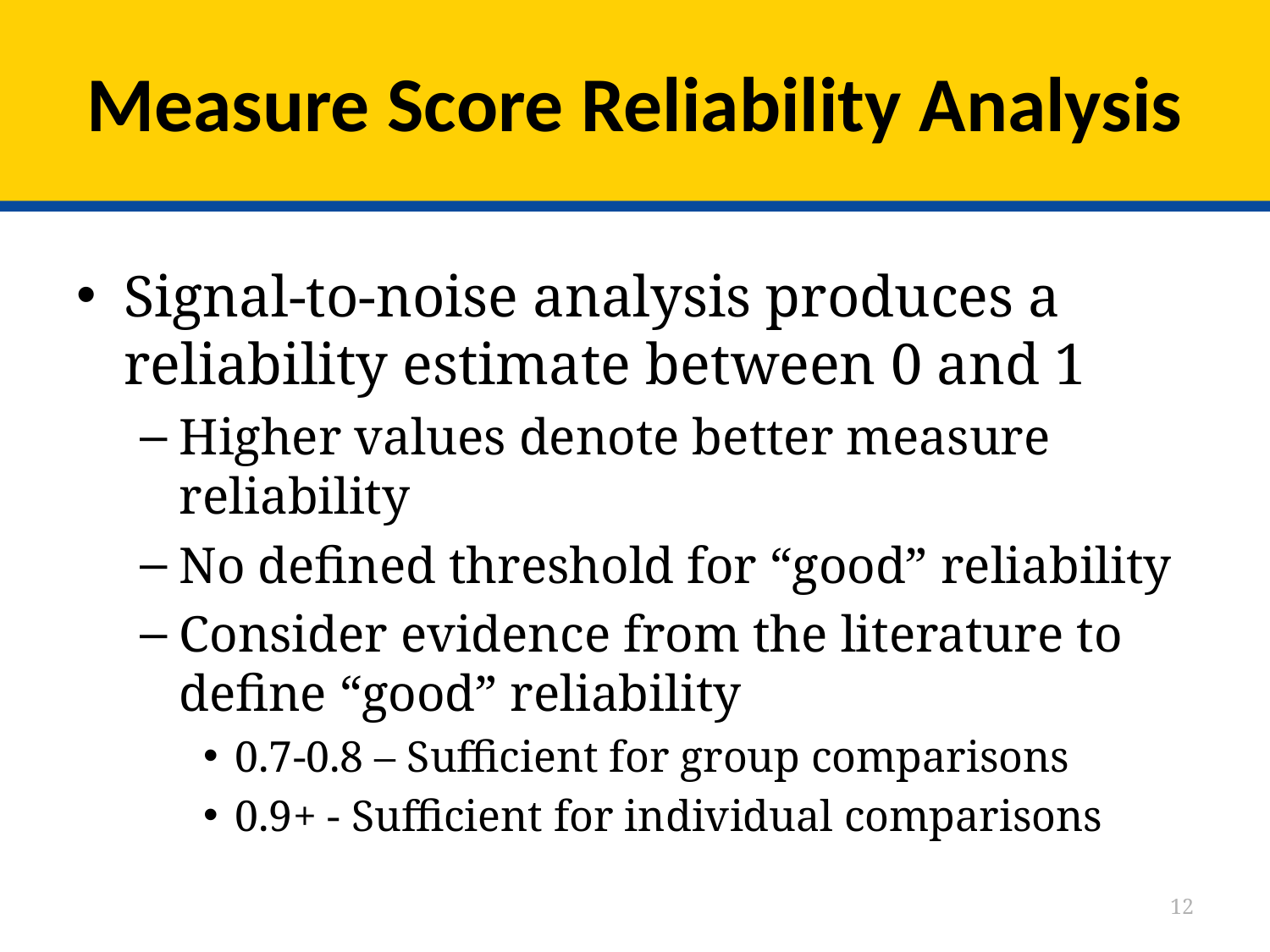

# Measure Score Reliability Analysis
Signal-to-noise analysis produces a reliability estimate between 0 and 1
Higher values denote better measure reliability
No defined threshold for “good” reliability
Consider evidence from the literature to define “good” reliability
0.7-0.8 – Sufficient for group comparisons
0.9+ - Sufficient for individual comparisons

12